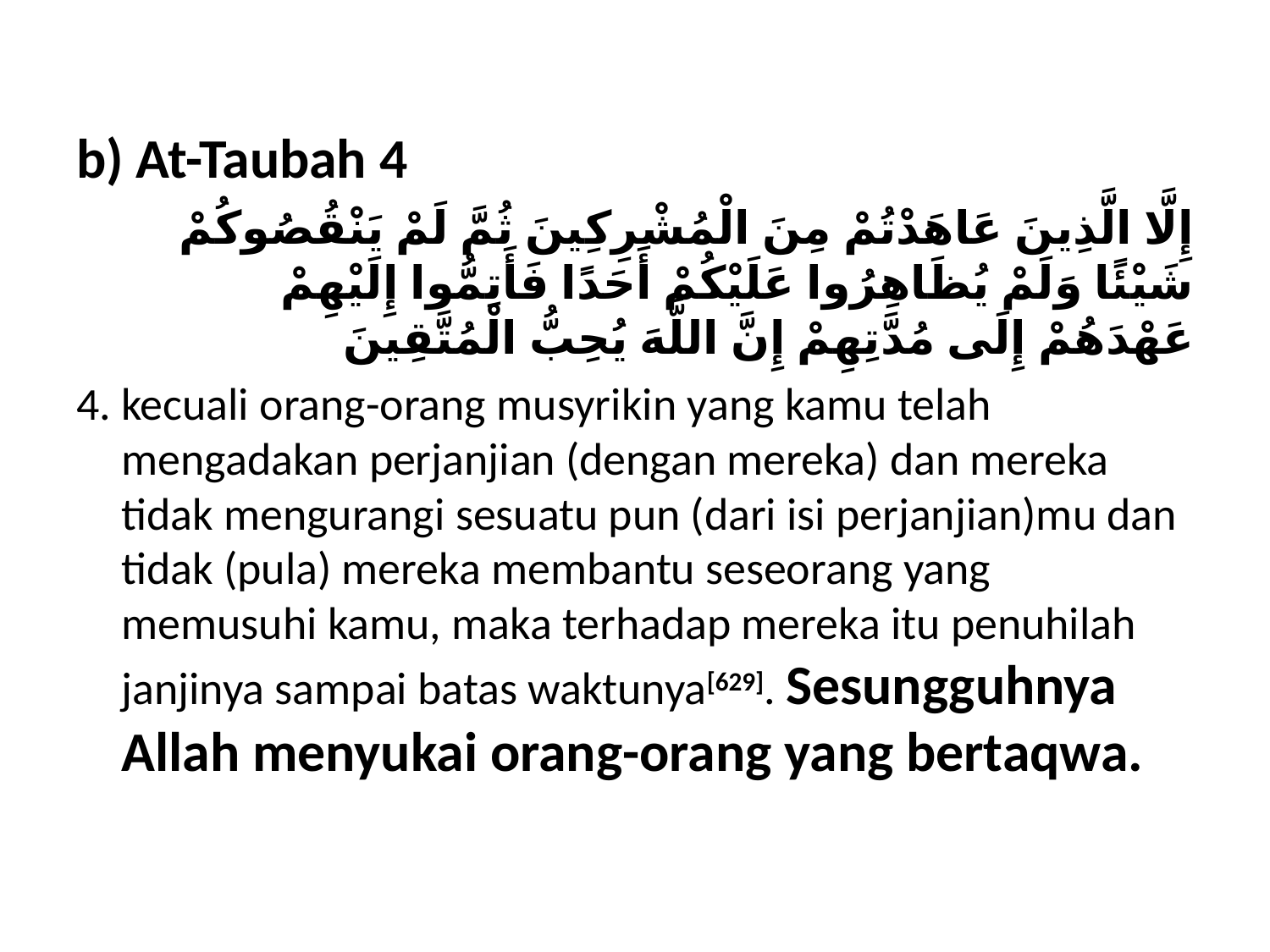

b) At-Taubah 4
إِلَّا الَّذِينَ عَاهَدْتُمْ مِنَ الْمُشْرِكِينَ ثُمَّ لَمْ يَنْقُصُوكُمْ شَيْئًا وَلَمْ يُظَاهِرُوا عَلَيْكُمْ أَحَدًا فَأَتِمُّوا إِلَيْهِمْ عَهْدَهُمْ إِلَى مُدَّتِهِمْ إِنَّ اللَّهَ يُحِبُّ الْمُتَّقِينَ
4. kecuali orang-orang musyrikin yang kamu telah mengadakan perjanjian (dengan mereka) dan mereka tidak mengurangi sesuatu pun (dari isi perjanjian)mu dan tidak (pula) mereka membantu seseorang yang memusuhi kamu, maka terhadap mereka itu penuhilah janjinya sampai batas waktunya[629]. Sesungguhnya Allah menyukai orang-orang yang bertaqwa.